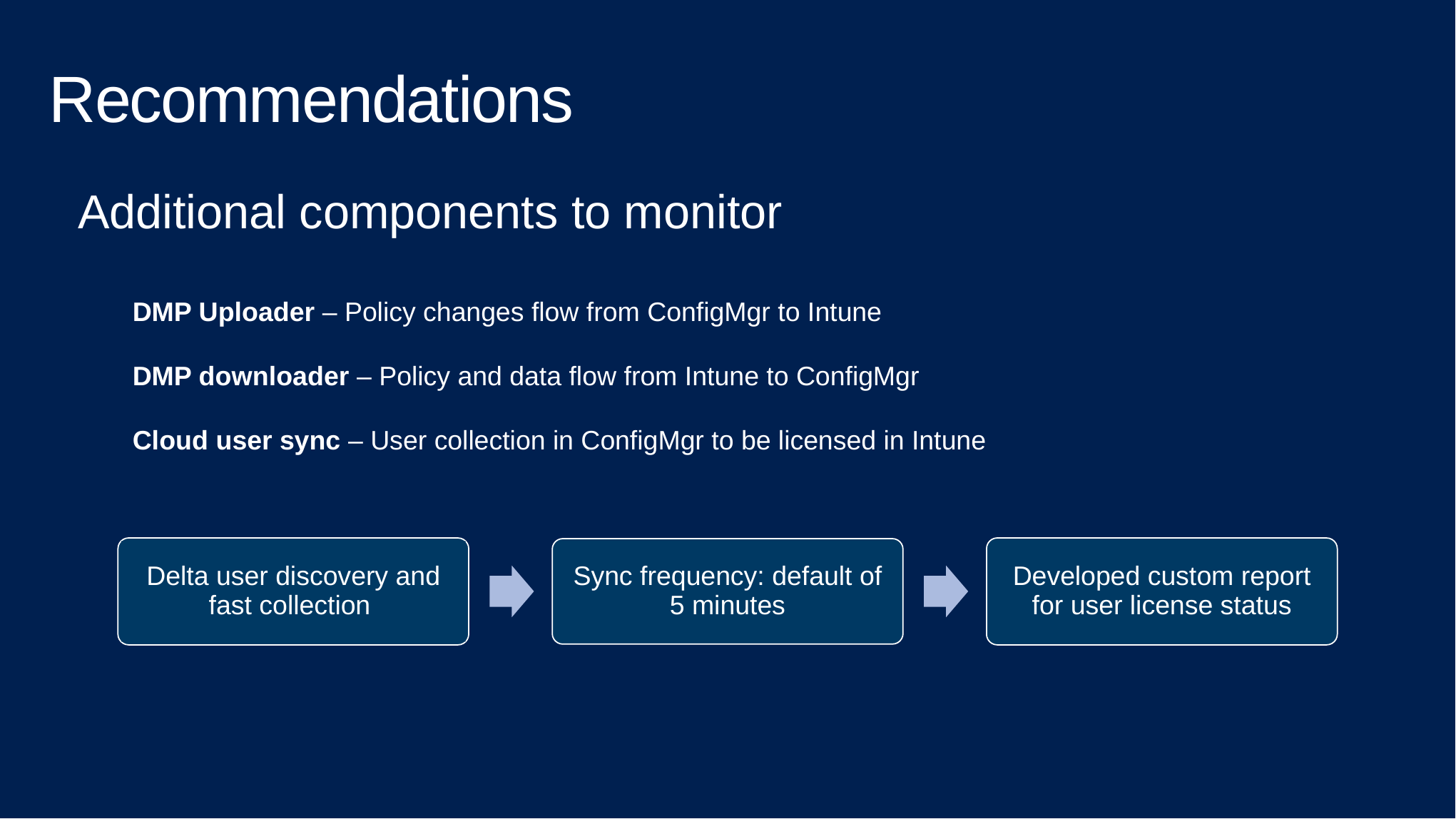

# Recommendations
Additional components to monitor

DMP Uploader – Policy changes flow from ConfigMgr to Intune

DMP downloader – Policy and data flow from Intune to ConfigMgr

Cloud user sync – User collection in ConfigMgr to be licensed in Intune

Delta user discovery and fast collection

Developed custom report for user license status

Sync frequency: default of 5 minutes